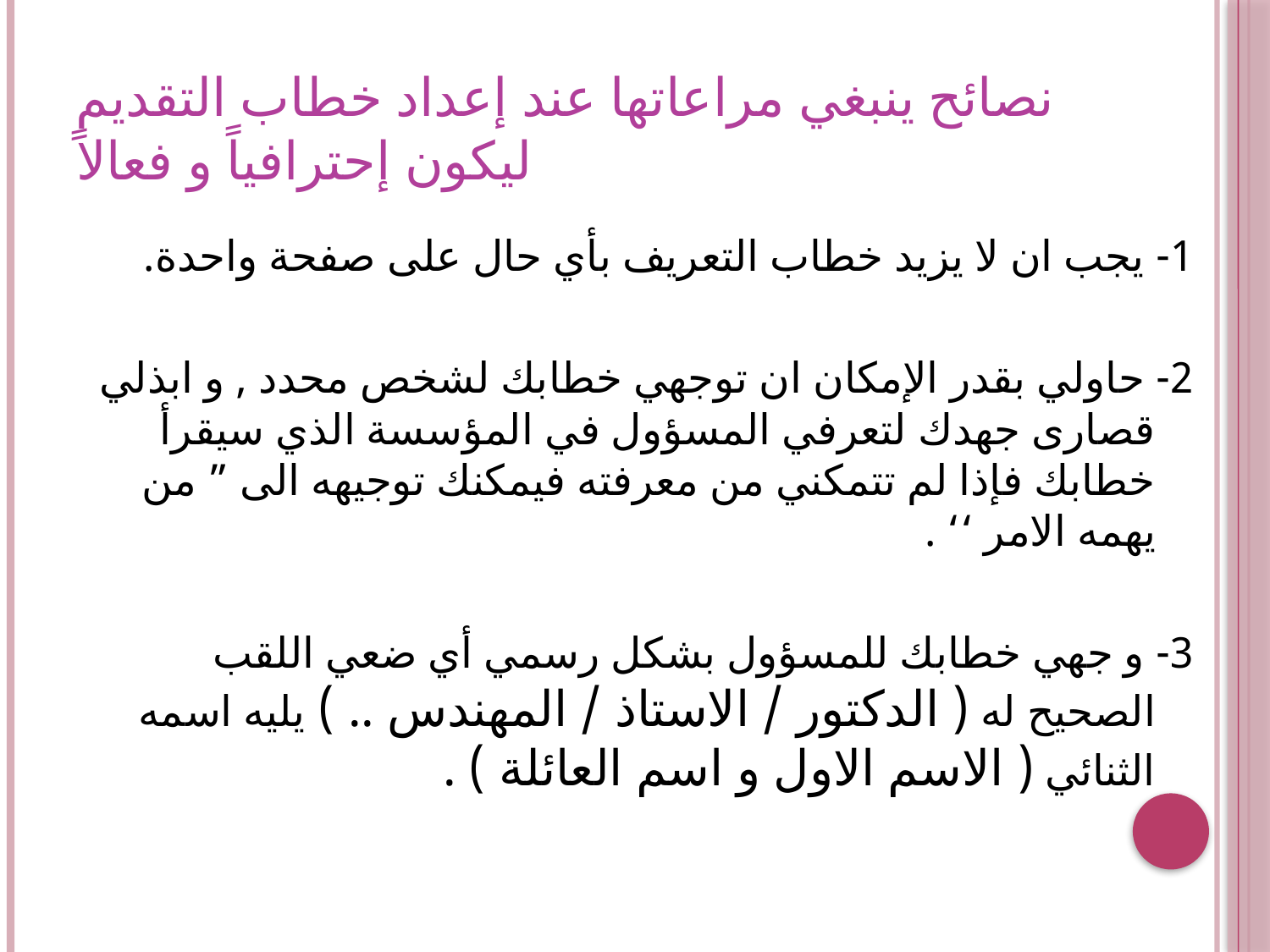

# نصائح ينبغي مراعاتها عند إعداد خطاب التقديم ليكون إحترافياً و فعالاً
1- يجب ان لا يزيد خطاب التعريف بأي حال على صفحة واحدة.

2- حاولي بقدر الإمكان ان توجهي خطابك لشخص محدد , و ابذلي قصارى جهدك لتعرفي المسؤول في المؤسسة الذي سيقرأ خطابك فإذا لم تتمكني من معرفته فيمكنك توجيهه الى ” من يهمه الامر ‘‘ .

3- و جهي خطابك للمسؤول بشكل رسمي أي ضعي اللقب الصحيح له ( الدكتور / الاستاذ / المهندس .. ) يليه اسمه الثنائي ( الاسم الاول و اسم العائلة ) .